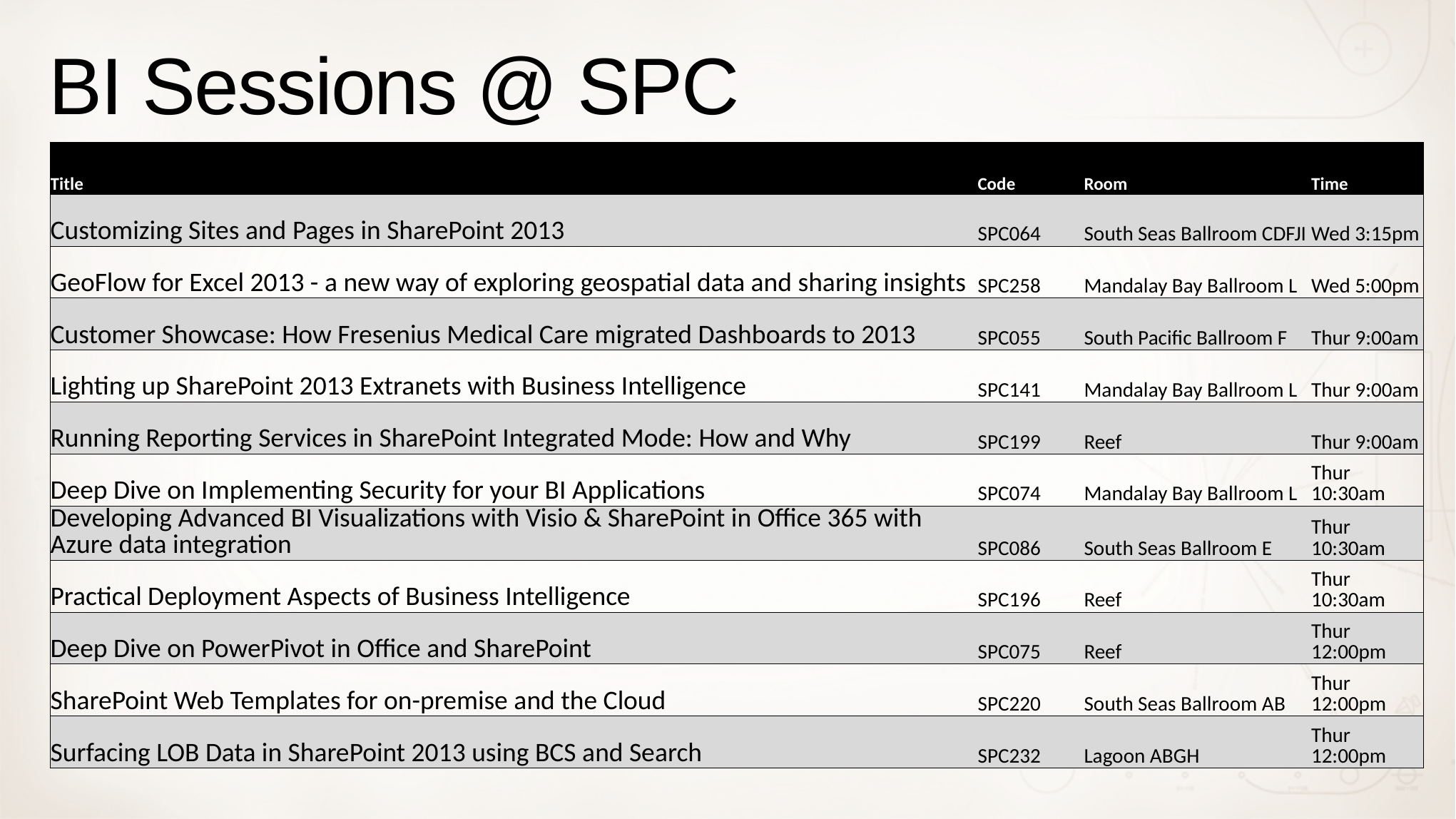

# BI Sessions @ SPC
| Title | Code | Room | Time |
| --- | --- | --- | --- |
| Customizing Sites and Pages in SharePoint 2013 | SPC064 | South Seas Ballroom CDFJI | Wed 3:15pm |
| GeoFlow for Excel 2013 - a new way of exploring geospatial data and sharing insights | SPC258 | Mandalay Bay Ballroom L | Wed 5:00pm |
| Customer Showcase: How Fresenius Medical Care migrated Dashboards to 2013 | SPC055 | South Pacific Ballroom F | Thur 9:00am |
| Lighting up SharePoint 2013 Extranets with Business Intelligence | SPC141 | Mandalay Bay Ballroom L | Thur 9:00am |
| Running Reporting Services in SharePoint Integrated Mode: How and Why | SPC199 | Reef | Thur 9:00am |
| Deep Dive on Implementing Security for your BI Applications | SPC074 | Mandalay Bay Ballroom L | Thur 10:30am |
| Developing Advanced BI Visualizations with Visio & SharePoint in Office 365 with Azure data integration | SPC086 | South Seas Ballroom E | Thur 10:30am |
| Practical Deployment Aspects of Business Intelligence | SPC196 | Reef | Thur 10:30am |
| Deep Dive on PowerPivot in Office and SharePoint | SPC075 | Reef | Thur 12:00pm |
| SharePoint Web Templates for on-premise and the Cloud | SPC220 | South Seas Ballroom AB | Thur 12:00pm |
| Surfacing LOB Data in SharePoint 2013 using BCS and Search | SPC232 | Lagoon ABGH | Thur 12:00pm |